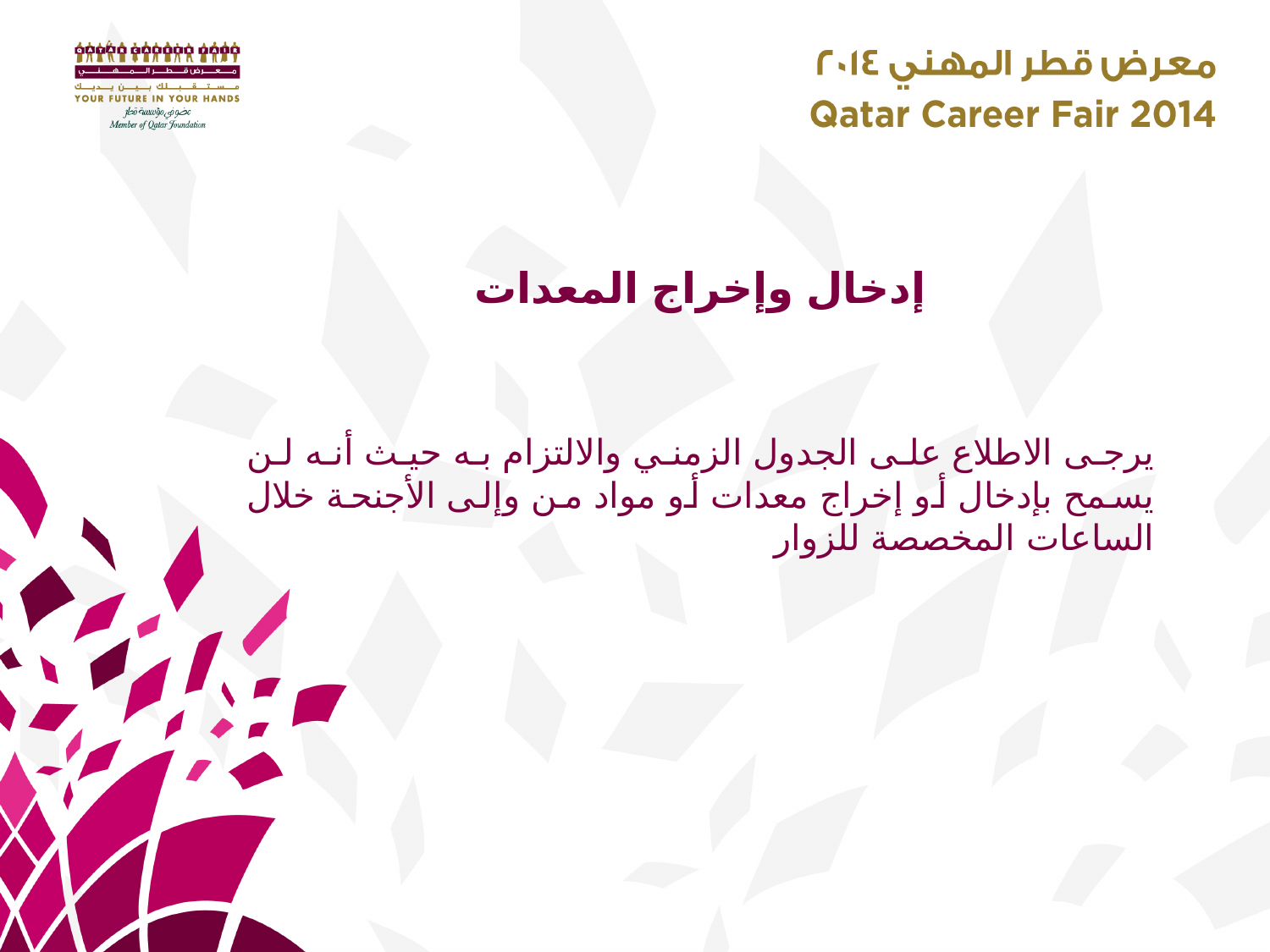

إدخال وإخراج المعدات

يرجى الاطلاع على الجدول الزمني والالتزام به حيث أنه لن يسمح بإدخال أو إخراج معدات أو مواد من وإلى الأجنحة خلال الساعات المخصصة للزوار